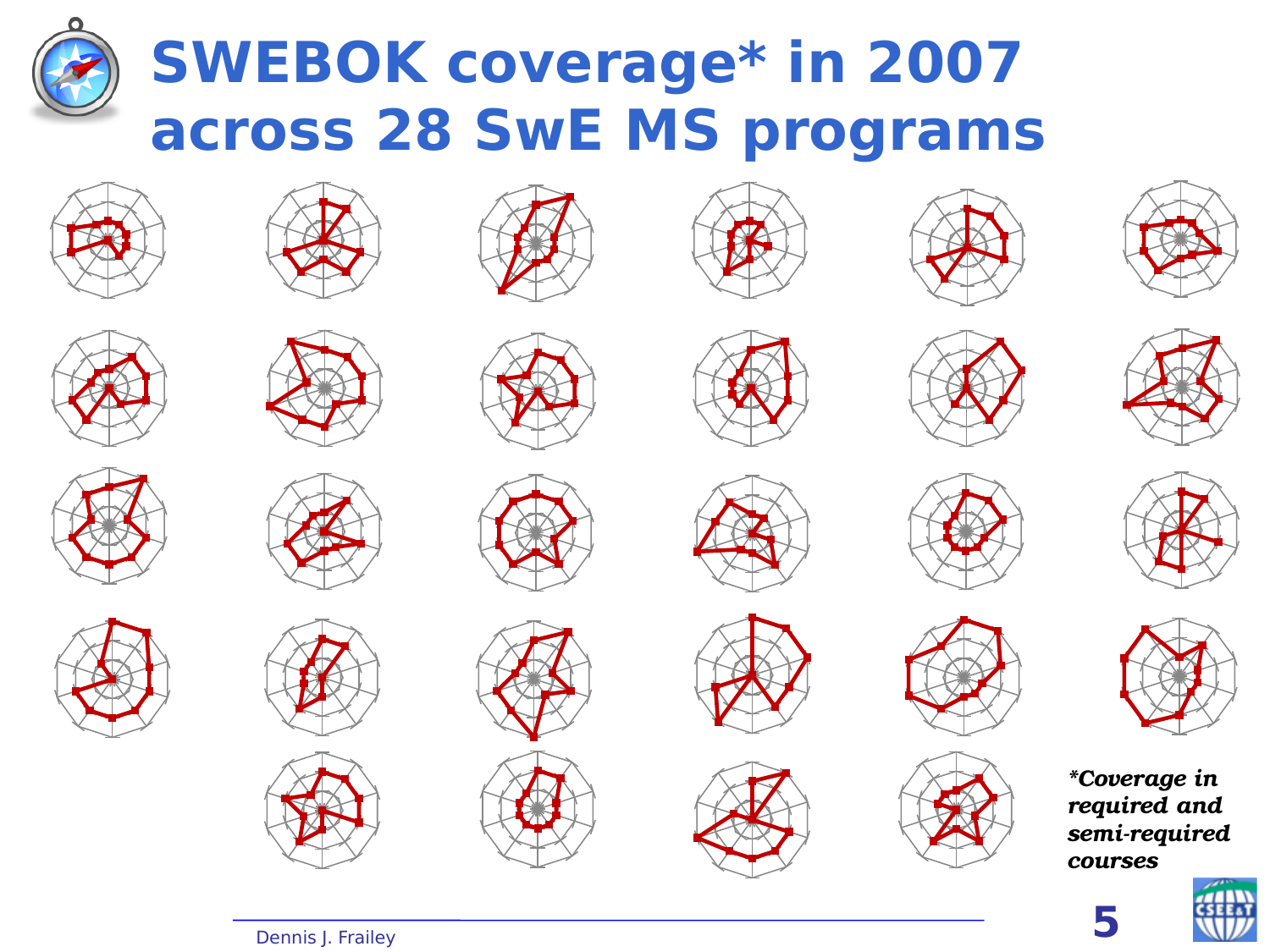

# SWEBOK coverage* in 2007 across 28 SwE MS programs

### Chart

| Category | DPU |
|---|---|
| REQ | 1.0 |
| DES | 1.0 |
| CST | 1.0 |
| TST | 2.0 |
| MNT | 1.0 |
| CNF | 1.0 |
| MGT | 2.0 |
| PRC | 2.0 |
| TLS | 2.0 |
| QLY | 1.0 |

### Chart

| Category | BU |
|---|---|
| REQ | 1.0 |
| DES | 1.0 |
| CST | 1.0 |
| TST | 1.0 |
| MNT | 1.0 |
| CNF | 0.0 |
| MGT | 0.0 |
| PRC | 2.0 |
| TLS | 2.0 |
| QLY | 1.0 |

### Chart

| Category | CSUF |
|---|---|
| REQ | 2.0 |
| DES | 2.0 |
| CST | 0.0 |
| TST | 2.0 |
| MNT | 2.0 |
| CNF | 1.0 |
| MGT | 2.0 |
| PRC | 2.0 |
| TLS | 0.0 |
| QLY | 0.0 |

### Chart

| Category | CMU |
|---|---|
| REQ | 1.0 |
| DES | 1.0 |
| CST | 0.0 |
| TST | 1.0 |
| MNT | 0.0 |
| CNF | 1.0 |
| MGT | 2.0 |
| PRC | 1.0 |
| TLS | 1.0 |
| QLY | 1.0 |

### Chart

| Category | CSU |
|---|---|
| REQ | 2.0 |
| DES | 3.0 |
| CST | 1.0 |
| TST | 1.0 |
| MNT | 1.0 |
| CNF | 1.0 |
| MGT | 3.0 |
| PRC | 1.0 |
| TLS | 1.0 |
| QLY | 1.0 |

### Chart

| Category | CMW |
|---|---|
| REQ | 2.0 |
| DES | 2.0 |
| CST | 2.0 |
| TST | 2.0 |
| MNT | 0.0 |
| CNF | 0.0 |
| MGT | 2.0 |
| PRC | 2.0 |
| TLS | 0.0 |
| QLY | 0.0 |

### Chart

| Category | MMU |
|---|---|
| REQ | 2.0 |
| DES | 3.0 |
| CST | 1.0 |
| TST | 2.0 |
| MNT | 2.0 |
| CNF | 1.0 |
| MGT | 1.0 |
| PRC | 3.0 |
| TLS | 1.0 |
| QLY | 2.0 |

### Chart

| Category | DCU |
|---|---|
| REQ | 1.0 |
| DES | 2.0 |
| CST | 2.0 |
| TST | 2.0 |
| MNT | 1.0 |
| CNF | 0.0 |
| MGT | 2.0 |
| PRC | 2.0 |
| TLS | 1.0 |
| QLY | 1.0 |

### Chart

| Category | ERAU |
|---|---|
| REQ | 2.0 |
| DES | 2.0 |
| CST | 2.0 |
| TST | 2.0 |
| MNT | 1.0 |
| CNF | 2.0 |
| MGT | 2.0 |
| PRC | 3.0 |
| TLS | 1.0 |
| QLY | 3.0 |

### Chart

| Category | JMU |
|---|---|
| REQ | 2.0 |
| DES | 3.0 |
| CST | 2.0 |
| TST | 2.0 |
| MNT | 2.0 |
| CNF | 0.0 |
| MGT | 1.0 |
| PRC | 1.0 |
| TLS | 1.0 |
| QLY | 1.0 |

### Chart

| Category | MU |
|---|---|
| REQ | 1.0 |
| DES | 3.0 |
| CST | 3.0 |
| TST | 2.0 |
| MNT | 2.0 |
| CNF | 0.0 |
| MGT | 1.0 |
| PRC | 0.0 |
| TLS | 0.0 |
| QLY | 0.0 |

### Chart

| Category | GMU |
|---|---|
| REQ | 2.0 |
| DES | 2.0 |
| CST | 2.0 |
| TST | 2.0 |
| MNT | 1.0 |
| CNF | 0.0 |
| MGT | 2.0 |
| PRC | 1.0 |
| TLS | 2.0 |
| QLY | 1.0 |

### Chart

| Category | NPS |
|---|---|
| REQ | 2.0 |
| DES | 3.0 |
| CST | 1.0 |
| TST | 2.0 |
| MNT | 2.0 |
| CNF | 2.0 |
| MGT | 2.0 |
| PRC | 2.0 |
| TLS | 1.0 |
| QLY | 2.0 |

### Chart

| Category | SMU |
|---|---|
| REQ | 2.0 |
| DES | 2.0 |
| CST | 0.0 |
| TST | 2.0 |
| MNT | 0.0 |
| CNF | 2.0 |
| MGT | 2.0 |
| PRC | 1.0 |
| TLS | 0.0 |
| QLY | 0.0 |

### Chart

| Category | PSGV |
|---|---|
| REQ | 1.0 |
| DES | 2.0 |
| CST | 0.0 |
| TST | 2.0 |
| MNT | 1.0 |
| CNF | 1.0 |
| MGT | 2.0 |
| PRC | 2.0 |
| TLS | 1.0 |
| QLY | 1.0 |

### Chart

| Category | SEA |
|---|---|
| REQ | 2.0 |
| DES | 2.0 |
| CST | 2.0 |
| TST | 1.0 |
| MNT | 1.0 |
| CNF | 1.0 |
| MGT | 1.0 |
| PRC | 1.0 |
| TLS | 1.0 |
| QLY | 1.0 |

### Chart

| Category | ETS |
|---|---|
| REQ | 2.0 |
| DES | 2.0 |
| CST | 2.0 |
| TST | 1.0 |
| MNT | 2.0 |
| CNF | 1.0 |
| MGT | 2.0 |
| PRC | 2.0 |
| TLS | 2.0 |
| QLY | 2.0 |

### Chart

| Category | RIT |
|---|---|
| REQ | 1.0 |
| DES | 1.0 |
| CST | 0.0 |
| TST | 1.0 |
| MNT | 2.0 |
| CNF | 1.0 |
| MGT | 1.0 |
| PRC | 3.0 |
| TLS | 2.0 |
| QLY | 2.0 |

### Chart

| Category | UMUC |
|---|---|
| REQ | 3.0 |
| DES | 3.0 |
| CST | 3.0 |
| TST | 2.0 |
| MNT | 2.0 |
| CNF | 0.0 |
| MGT | 3.0 |
| PRC | 2.0 |
| TLS | 0.0 |
| QLY | 0.0 |

### Chart

| Category | USC |
|---|---|
| REQ | 1.0 |
| DES | 2.0 |
| CST | 1.0 |
| TST | 1.0 |
| MNT | 1.0 |
| CNF | 2.0 |
| MGT | 3.0 |
| PRC | 3.0 |
| TLS | 3.0 |
| QLY | 3.0 |

### Chart

| Category | TTU |
|---|---|
| REQ | 2.0 |
| DES | 2.0 |
| CST | 0.0 |
| TST | 0.0 |
| MNT | 0.0 |
| CNF | 1.0 |
| MGT | 2.0 |
| PRC | 1.0 |
| TLS | 1.0 |
| QLY | 1.0 |

### Chart

| Category | UMD |
|---|---|
| REQ | 3.0 |
| DES | 3.0 |
| CST | 2.0 |
| TST | 1.0 |
| MNT | 1.0 |
| CNF | 1.0 |
| MGT | 2.0 |
| PRC | 3.0 |
| TLS | 3.0 |
| QLY | 2.0 |

### Chart

| Category | UAL |
|---|---|
| REQ | 2.0 |
| DES | 3.0 |
| CST | 1.0 |
| TST | 2.0 |
| MNT | 1.0 |
| CNF | 3.0 |
| MGT | 2.0 |
| PRC | 2.0 |
| TLS | 1.0 |
| QLY | 1.0 |

### Chart

| Category | SIT |
|---|---|
| REQ | 3.0 |
| DES | 3.0 |
| CST | 2.0 |
| TST | 2.0 |
| MNT | 2.0 |
| CNF | 2.0 |
| MGT | 2.0 |
| PRC | 2.0 |
| TLS | 0.0 |
| QLY | 1.0 |

### Chart

| Category | VIL |
|---|---|
| REQ | 2.0 |
| DES | 2.0 |
| CST | 1.0 |
| TST | 1.0 |
| MNT | 1.0 |
| CNF | 1.0 |
| MGT | 1.0 |
| PRC | 1.0 |
| TLS | 1.0 |
| QLY | 1.0 |

### Chart

| Category | AFIT |
|---|---|
| REQ | 1.0 |
| DES | 2.0 |
| CST | 2.0 |
| TST | 1.0 |
| MNT | 2.0 |
| CNF | 1.0 |
| MGT | 2.0 |
| PRC | 0.0 |
| TLS | 1.0 |
| QLY | 1.0 |

### Chart

| Category | YOR |
|---|---|
| REQ | 2.0 |
| DES | 2.0 |
| CST | 2.0 |
| TST | 2.0 |
| MNT | 0.0 |
| CNF | 1.0 |
| MGT | 2.0 |
| PRC | 1.0 |
| TLS | 2.0 |
| QLY | 1.0 |

### Chart

| Category | DU |
|---|---|
| REQ | 2.0 |
| DES | 3.0 |
| CST | 0.0 |
| TST | 2.0 |
| MNT | 2.0 |
| CNF | 2.0 |
| MGT | 2.0 |
| PRC | 3.0 |
| TLS | 1.0 |
| QLY | 0.0 |
*Coverage in required and semi-required courses